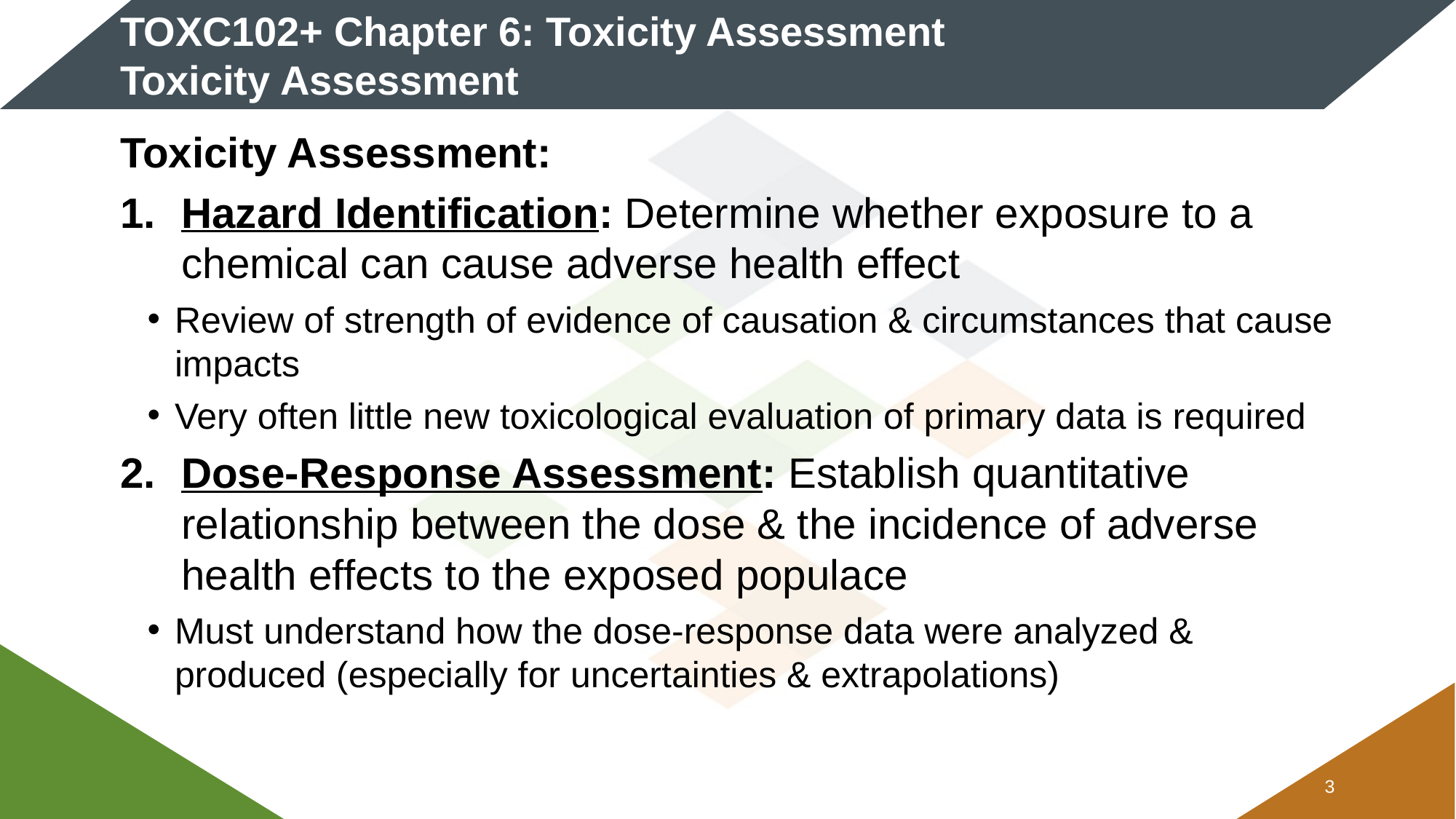

# TOXC102+ Chapter 6: Toxicity Assessment Toxicity Assessment
Toxicity Assessment:
Hazard Identification: Determine whether exposure to a chemical can cause adverse health effect
Review of strength of evidence of causation & circumstances that cause impacts
Very often little new toxicological evaluation of primary data is required
Dose-Response Assessment: Establish quantitative relationship between the dose & the incidence of adverse health effects to the exposed populace
Must understand how the dose-response data were analyzed & produced (especially for uncertainties & extrapolations)
3